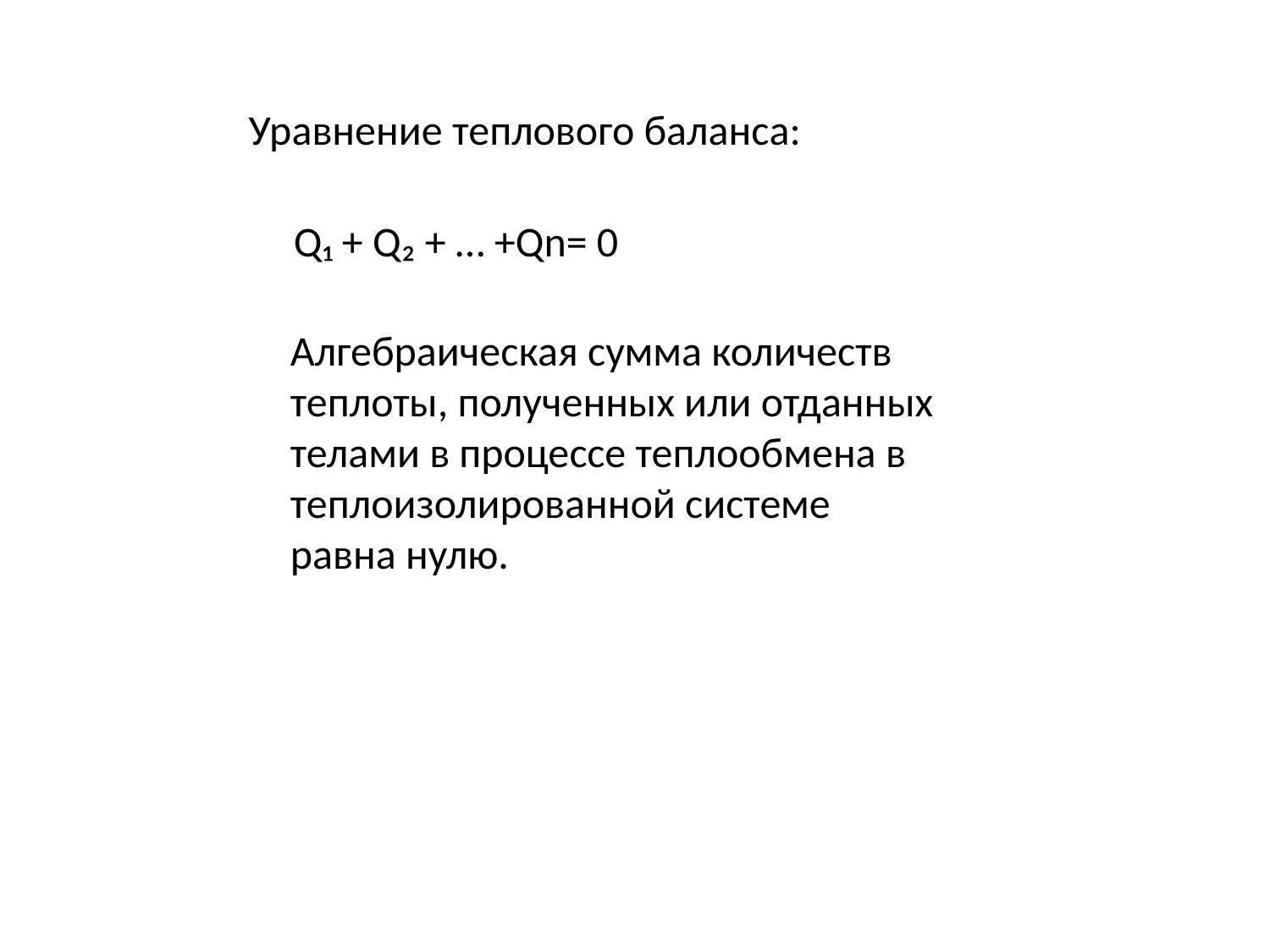

Уравнение теплового баланса:
Q₁ + Q₂ + … +Qn= 0
Алгебраическая сумма количеств теплоты, полученных или отданных телами в процессе теплообмена в теплоизолированной системе равна нулю.